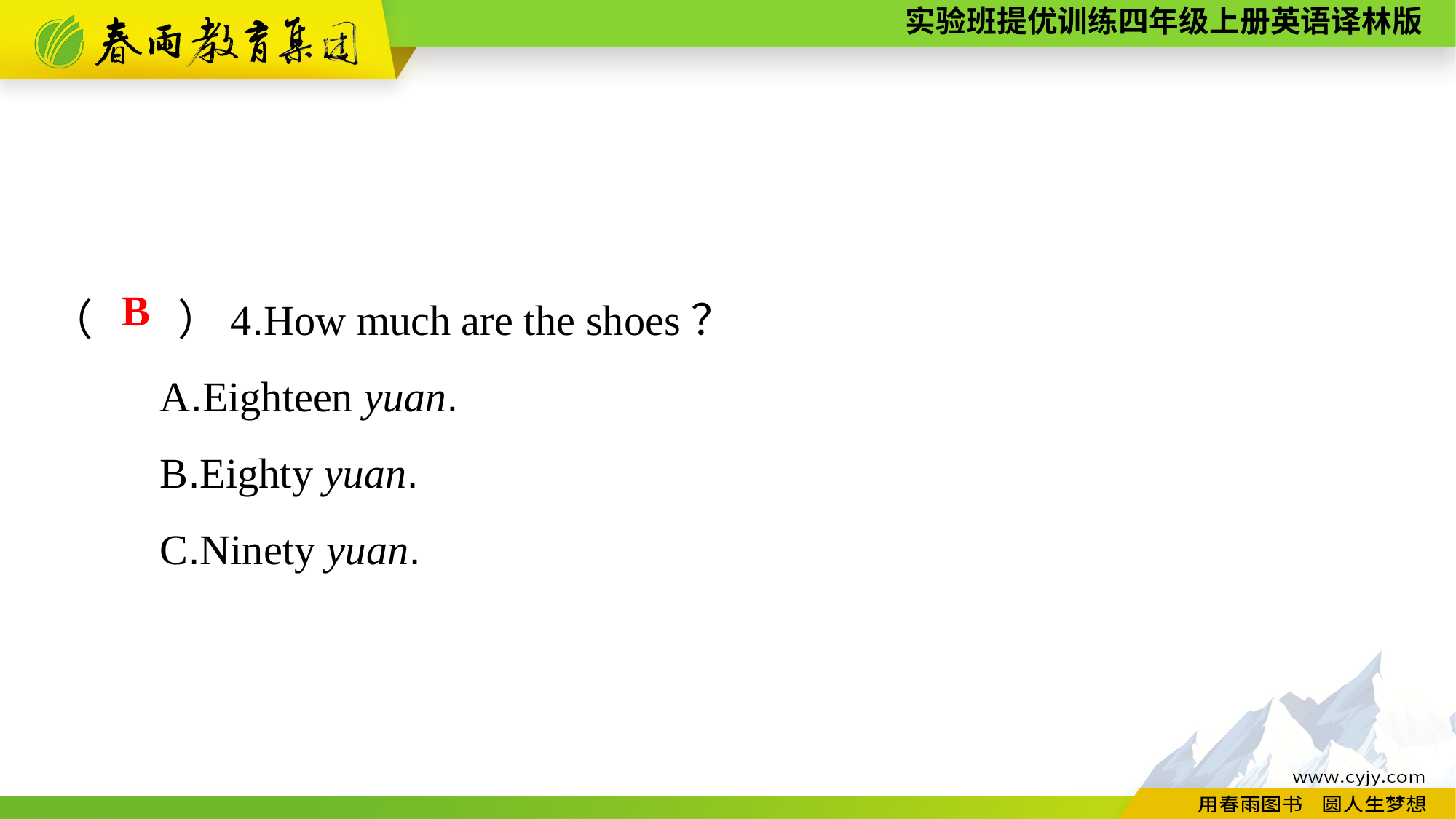

（　　）4.How much are the shoes？
	A.Eighteen yuan.
	B.Eighty yuan.
	C.Ninety yuan.
B